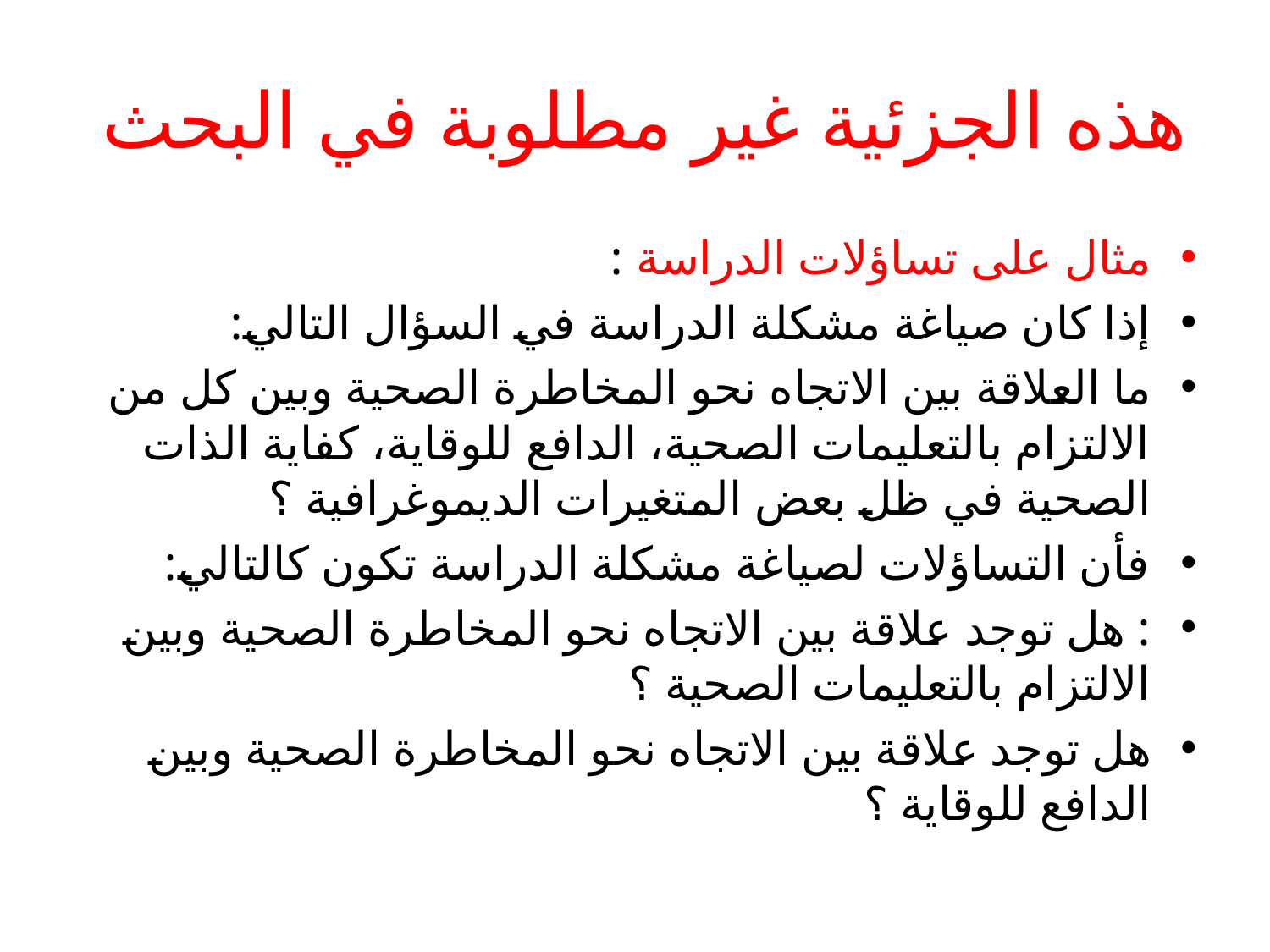

# هذه الجزئية غير مطلوبة في البحث
مثال على تساؤلات الدراسة :
إذا كان صياغة مشكلة الدراسة في السؤال التالي:
ما العلاقة بين الاتجاه نحو المخاطرة الصحية وبين كل من الالتزام بالتعليمات الصحية، الدافع للوقاية، كفاية الذات الصحية في ظل بعض المتغيرات الديموغرافية ؟
فأن التساؤلات لصياغة مشكلة الدراسة تكون كالتالي:
: هل توجد علاقة بين الاتجاه نحو المخاطرة الصحية وبين الالتزام بالتعليمات الصحية ؟
هل توجد علاقة بين الاتجاه نحو المخاطرة الصحية وبين الدافع للوقاية ؟